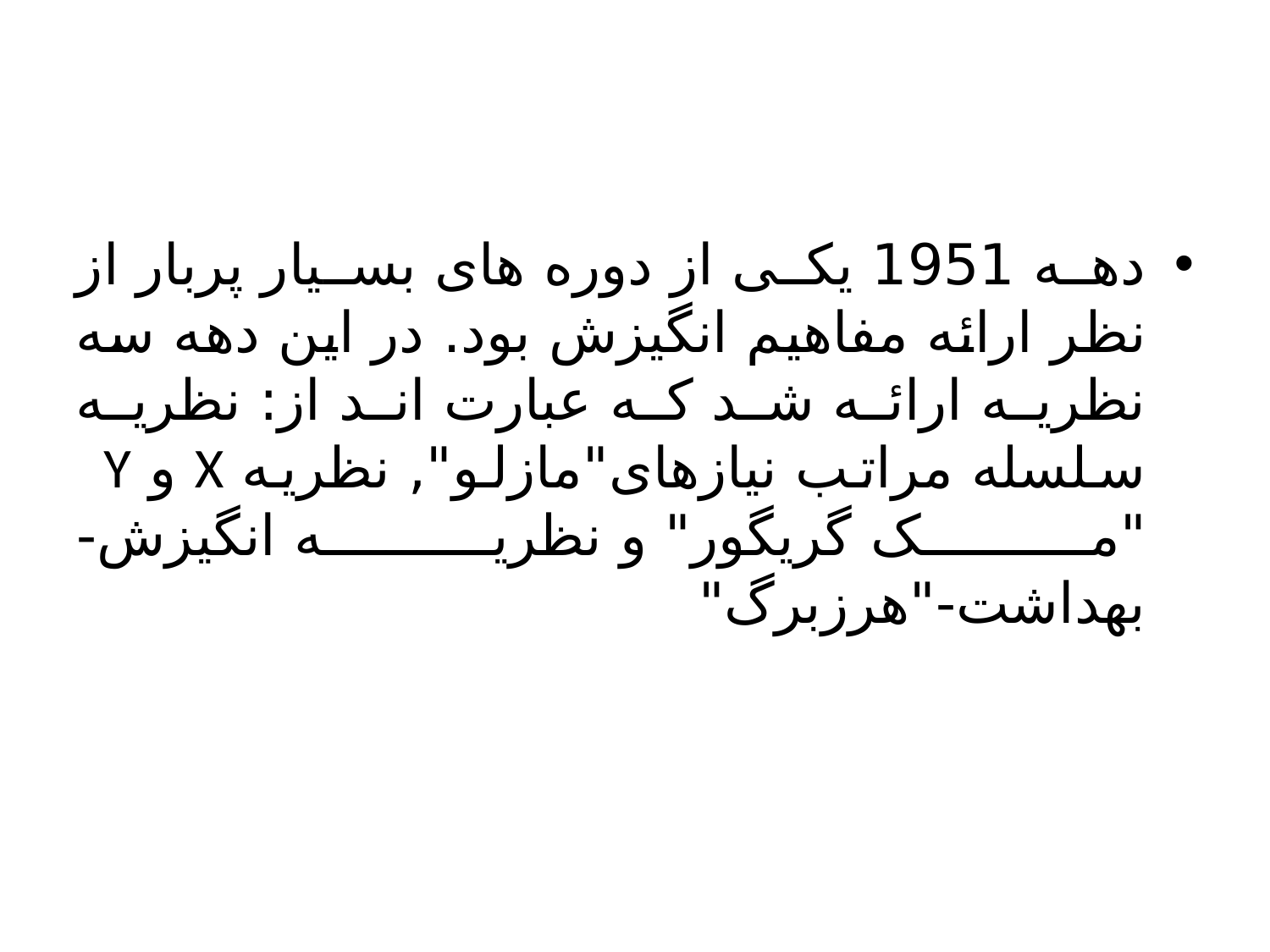

#
دهه 1951 یکی از دوره های بسیار پربار از نظر ارائه مفاهیم انگیزش بود. در این دهه سه نظریه ارائه شد که عبارت اند از: نظریه سلسله مراتب نیازهای"مازلو", نظریه X و Y
"مک گریگور" و نظریه انگیزش-بهداشت-"هرزبرگ"